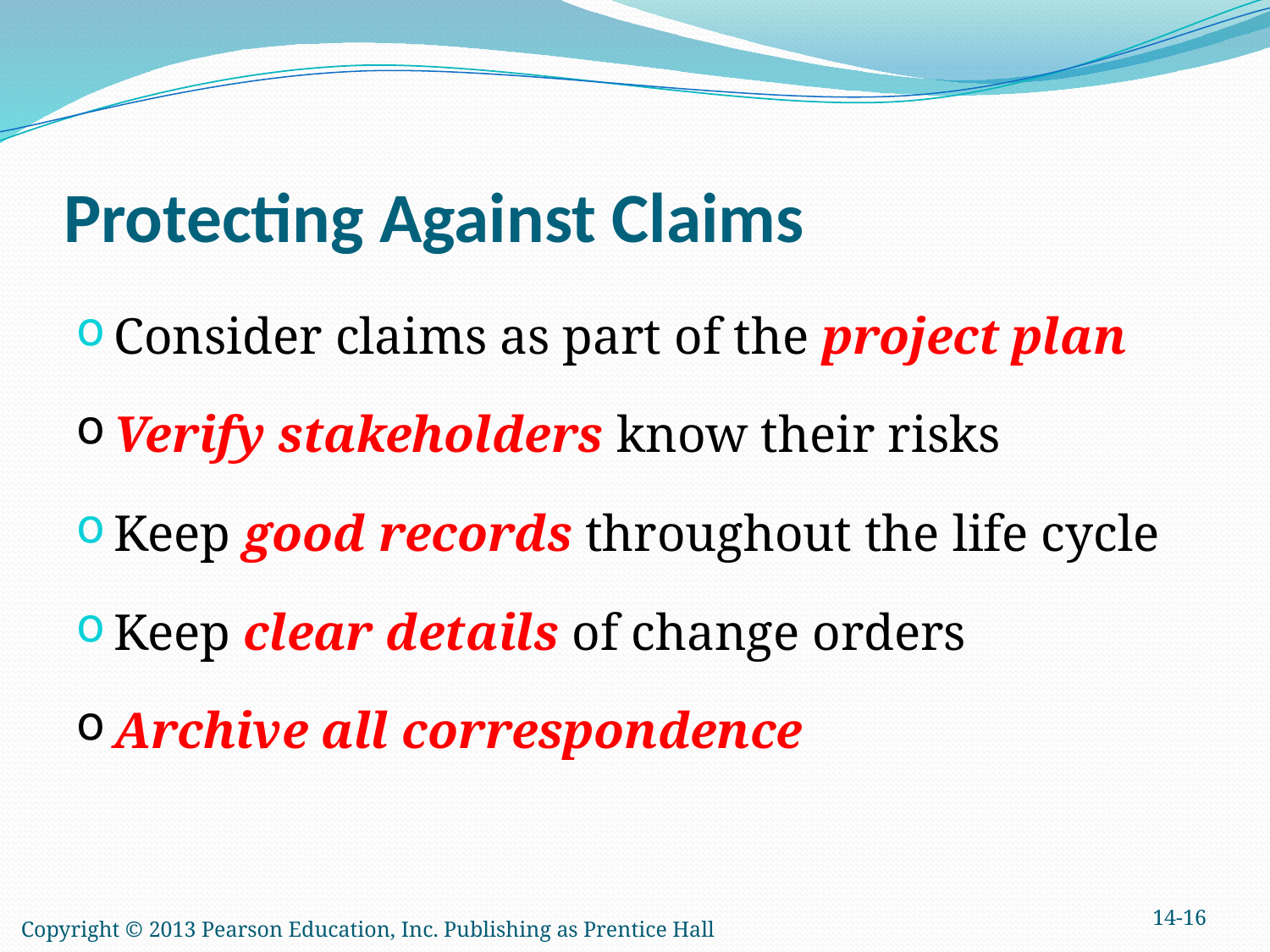

# Protecting Against Claims
Consider claims as part of the project plan
Verify stakeholders know their risks
Keep good records throughout the life cycle
Keep clear details of change orders
Archive all correspondence

14-16